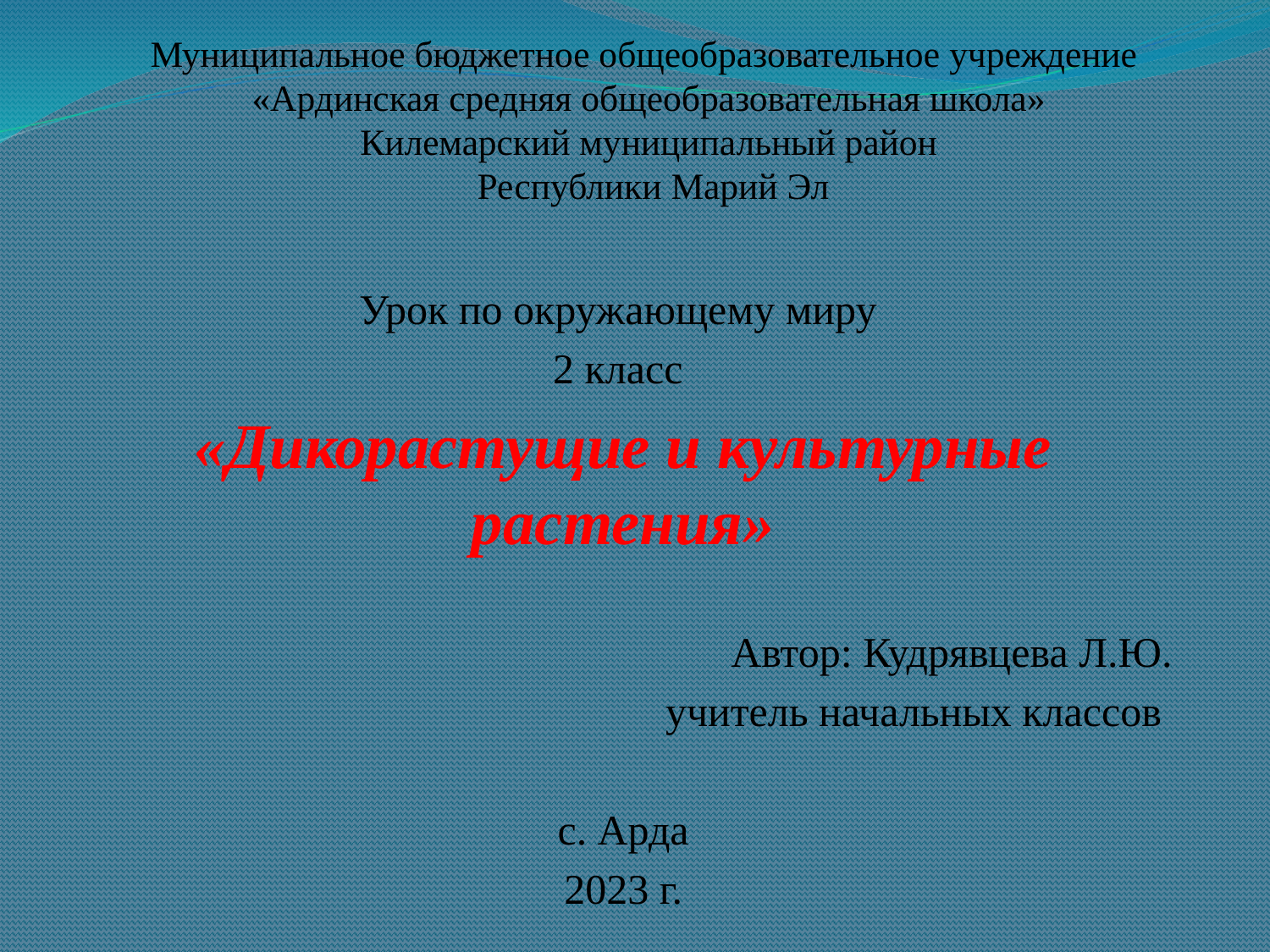

# Муниципальное бюджетное общеобразовательное учреждение «Ардинская средняя общеобразовательная школа» Килемарский муниципальный район Республики Марий Эл
Урок по окружающему миру
2 класс
«Дикорастущие и культурные растения»

Автор: Кудрявцева Л.Ю.
учитель начальных классов

с. Арда
2023 г.